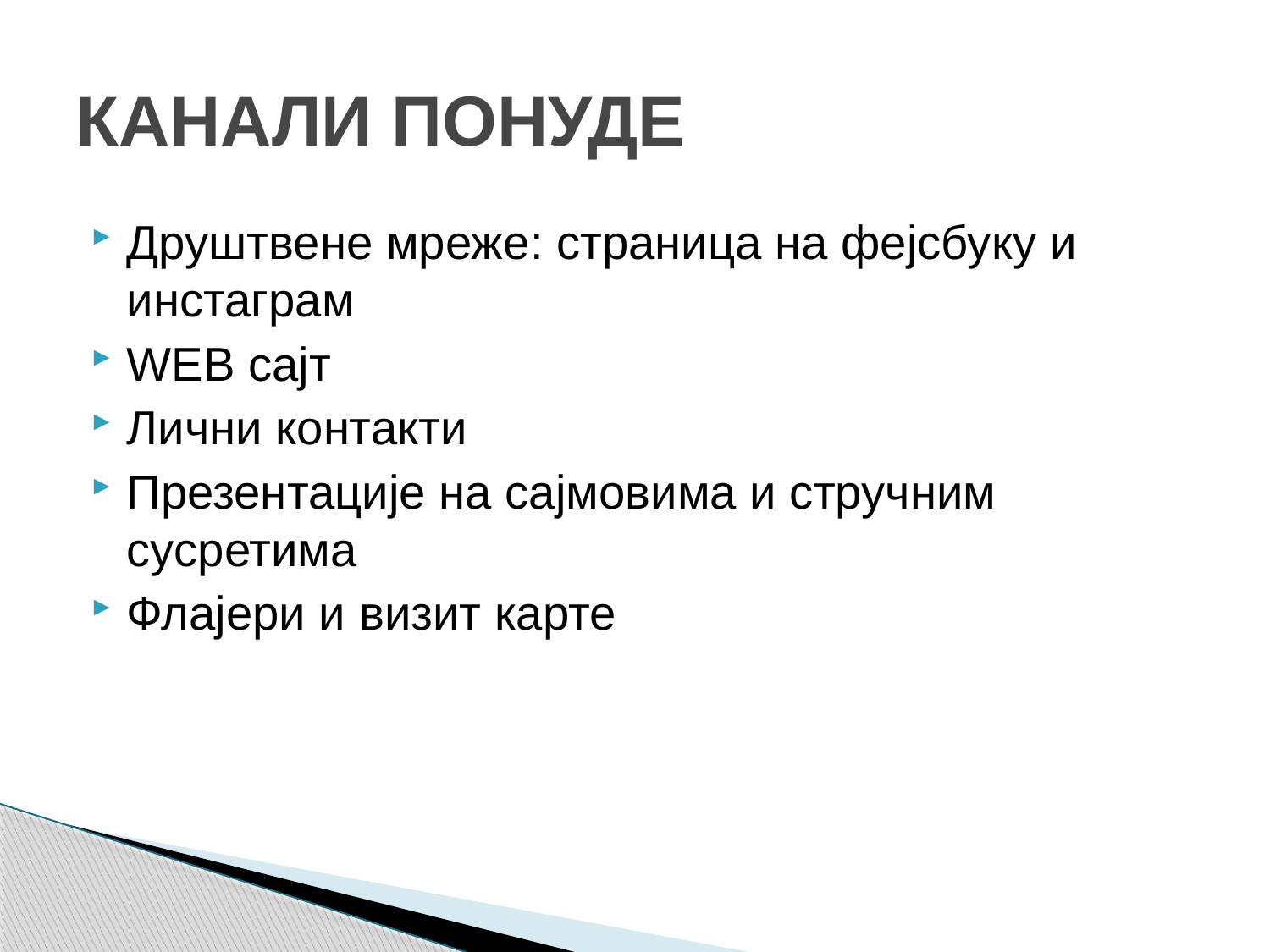

# КАНАЛИ ПОНУДЕ
Друштвене мреже: страница на фејсбуку и инстаграм
WEB сајт
Лични контакти
Презентације на сајмовима и стручним сусретима
Флајери и визит карте